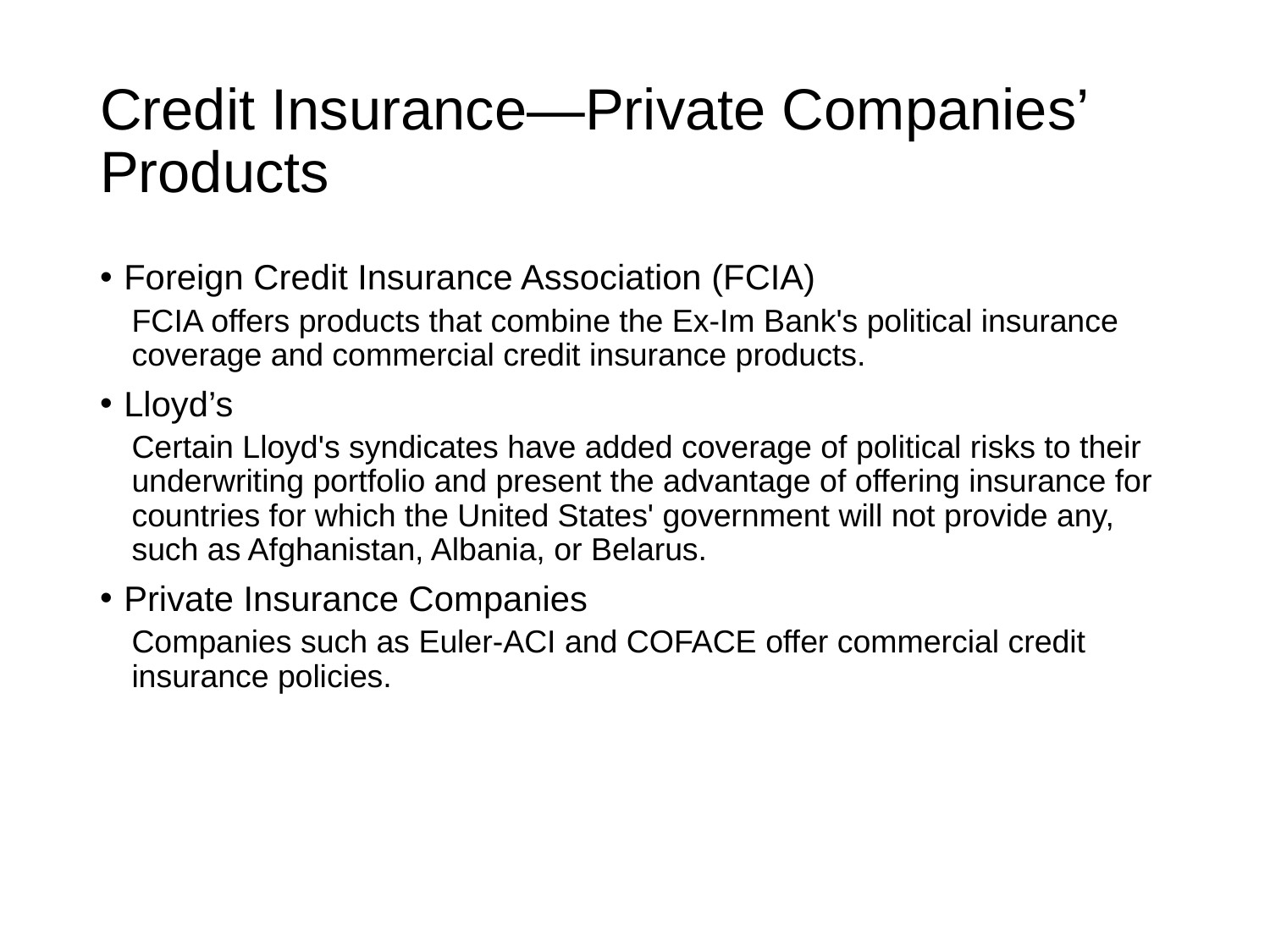

# Credit Insurance—Private Companies’ Products
Foreign Credit Insurance Association (FCIA)
FCIA offers products that combine the Ex-Im Bank's political insurance coverage and commercial credit insurance products.
Lloyd’s
Certain Lloyd's syndicates have added coverage of political risks to their underwriting portfolio and present the advantage of offering insurance for countries for which the United States' government will not provide any, such as Afghanistan, Albania, or Belarus.
Private Insurance Companies
Companies such as Euler-ACI and COFACE offer commercial credit insurance policies.